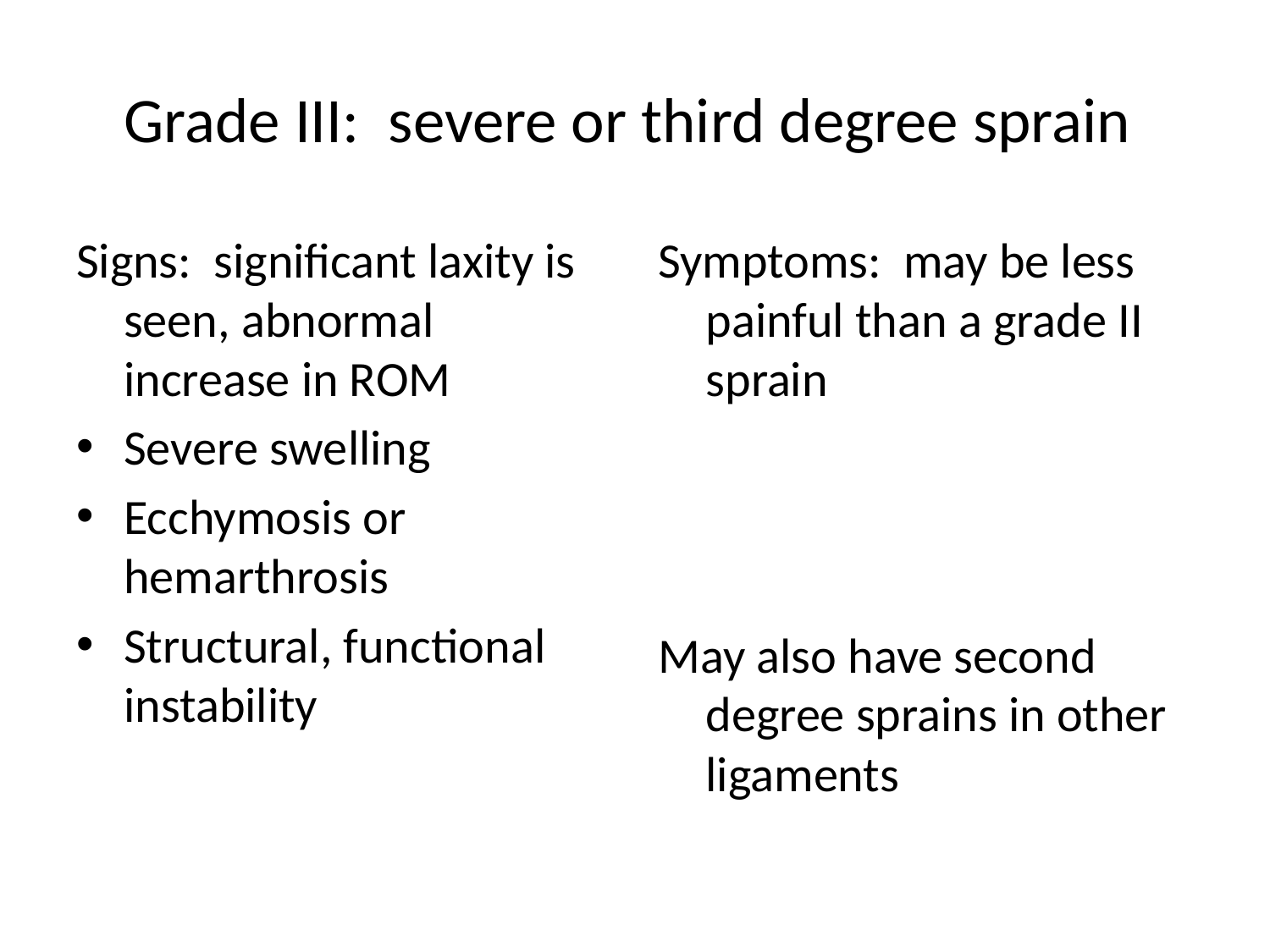

# Grade III:  severe or third degree sprain
Signs:  significant laxity is seen, abnormal increase in ROM
Severe swelling
Ecchymosis or hemarthrosis
Structural, functional instability

Symptoms:  may be less painful than a grade II sprain

May also have second degree sprains in other ligaments